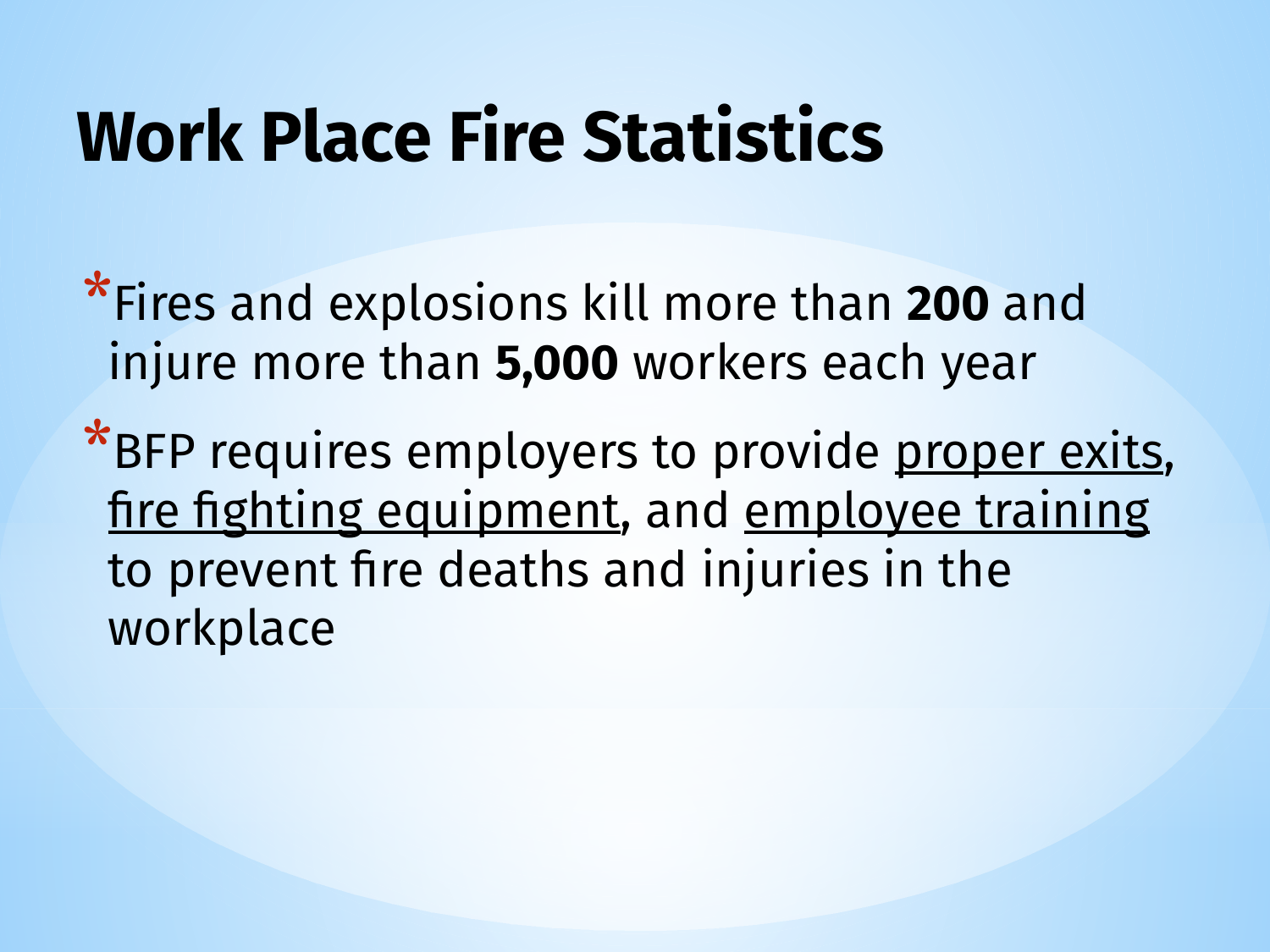

# Work Place Fire Statistics
Fires and explosions kill more than 200 and injure more than 5,000 workers each year
BFP requires employers to provide proper exits, fire fighting equipment, and employee training to prevent fire deaths and injuries in the workplace